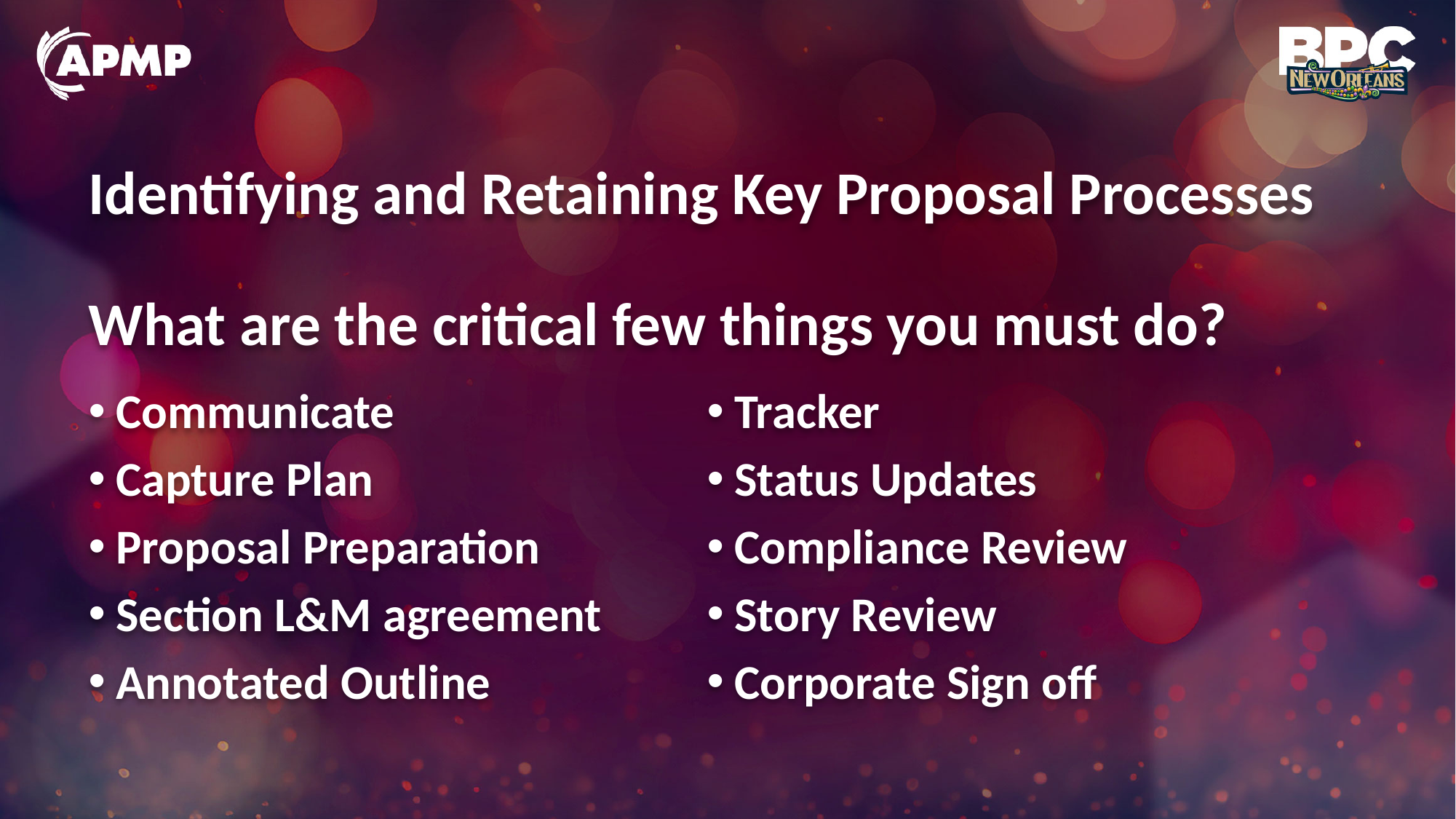

# Identifying and Retaining Key Proposal Processes What are the critical few things you must do?
Communicate
Capture Plan
Proposal Preparation
Section L&M agreement
Annotated Outline

Tracker
Status Updates
Compliance Review
Story Review
Corporate Sign off